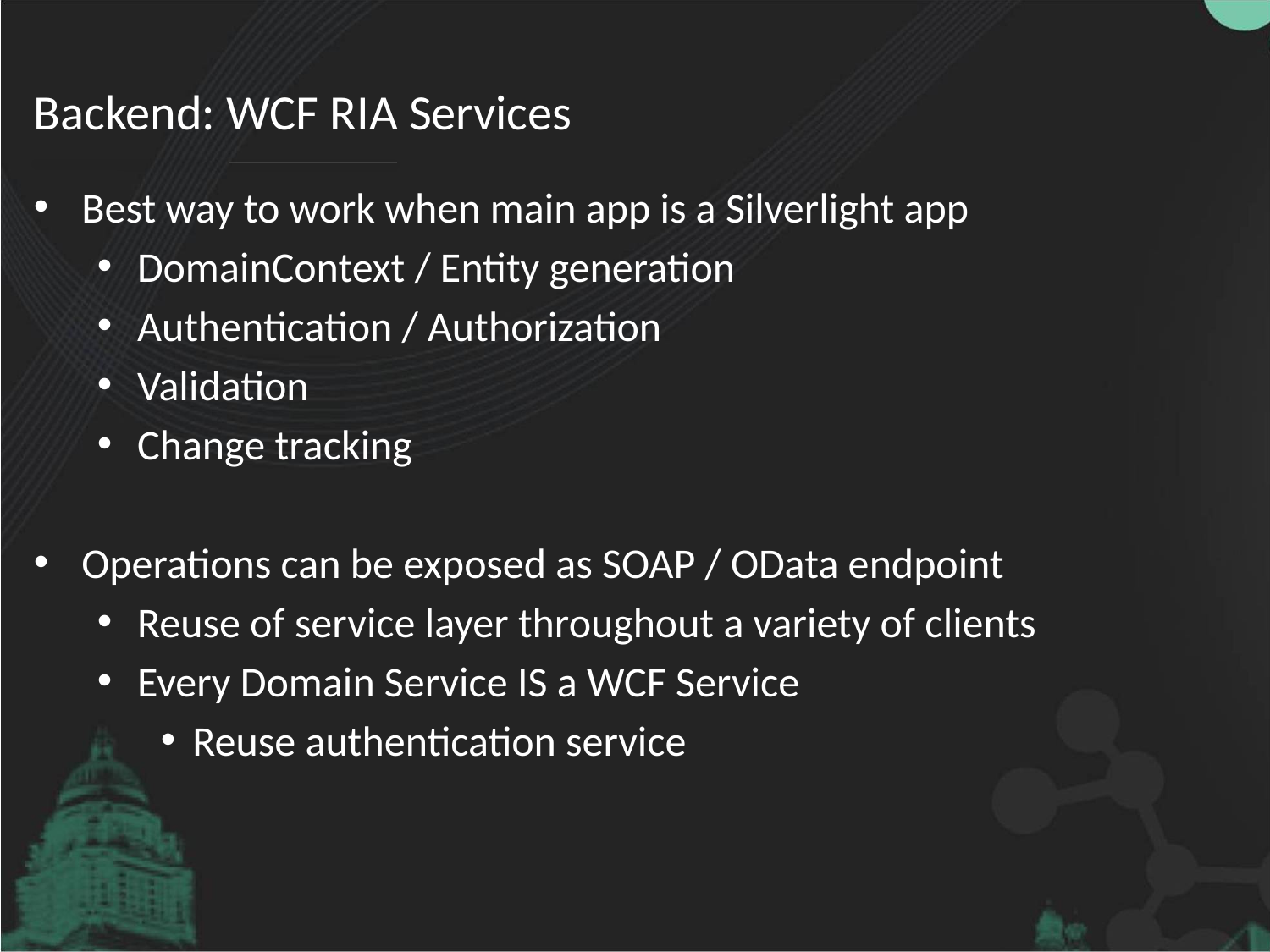

# Backend: WCF RIA Services
Best way to work when main app is a Silverlight app
DomainContext / Entity generation
Authentication / Authorization
Validation
Change tracking

Operations can be exposed as SOAP / OData endpoint
Reuse of service layer throughout a variety of clients
Every Domain Service IS a WCF Service
Reuse authentication service